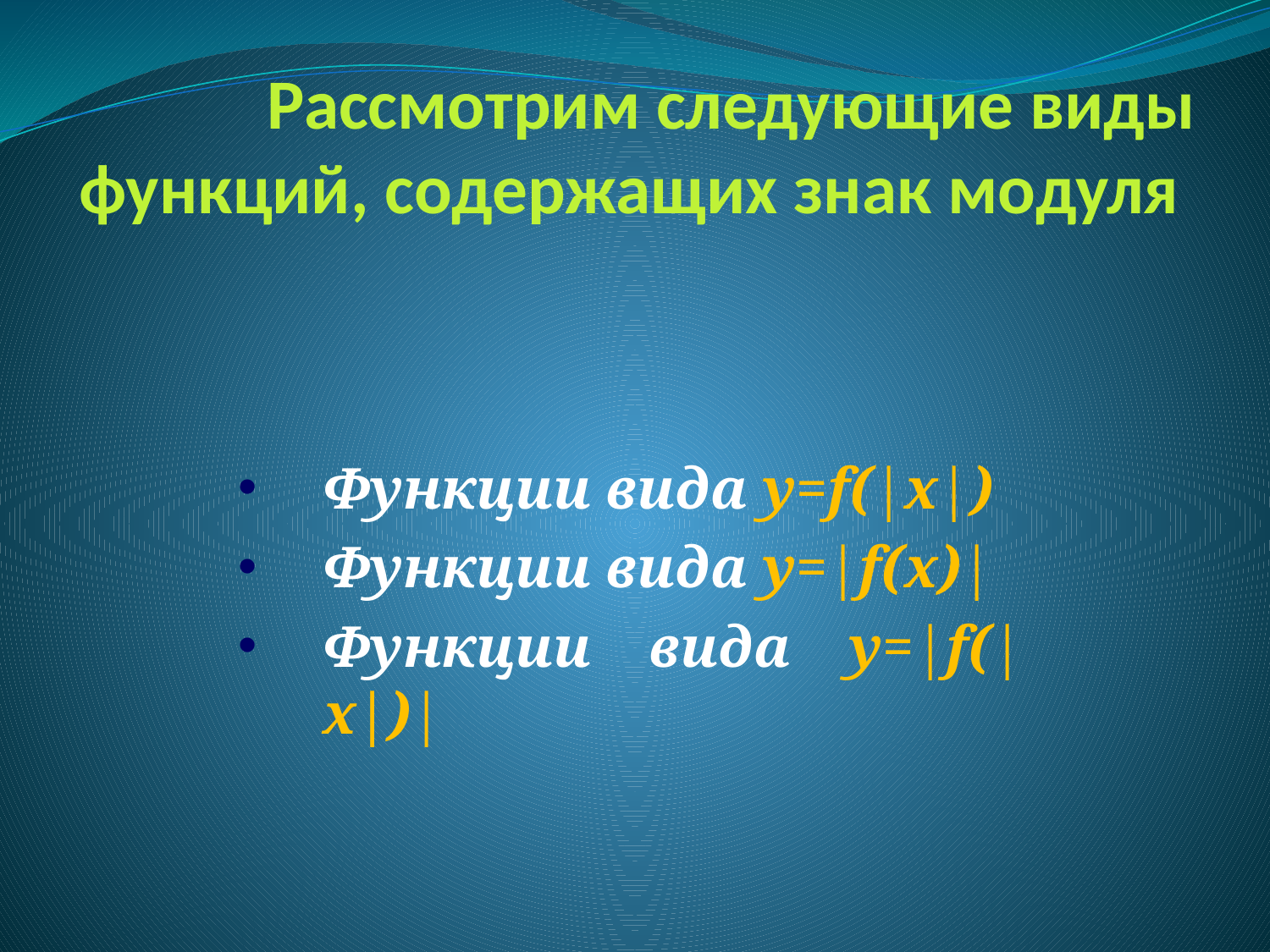

# Рассмотрим следующие виды функций, содержащих знак модуля
Функции вида y=f(|x|)
Функции вида y=|f(x)|
Функции вида y=|f(|x|)|